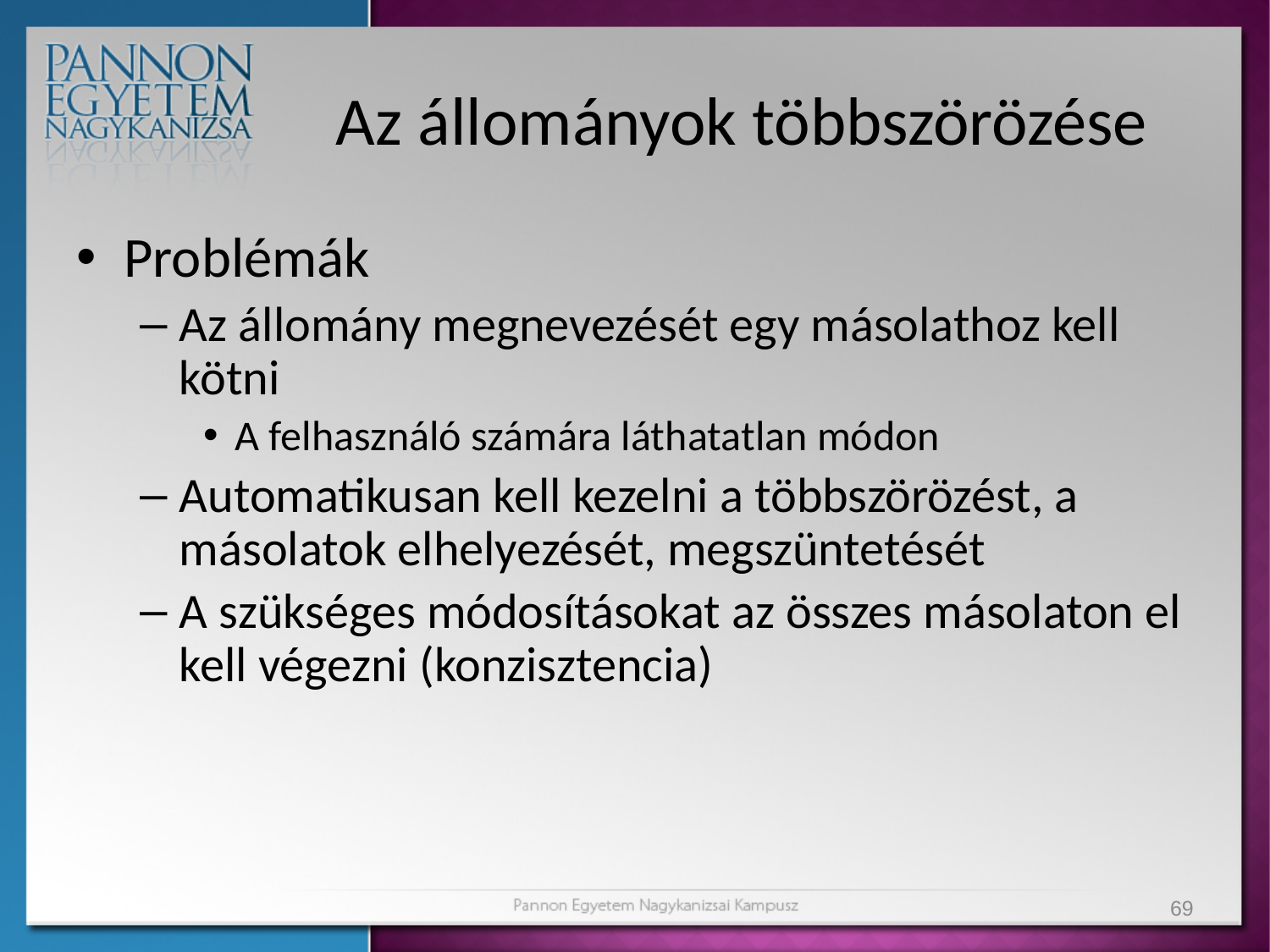

# Az állományok többszörözése
Problémák
Az állomány megnevezését egy másolathoz kell kötni
A felhasználó számára láthatatlan módon
Automatikusan kell kezelni a többszörözést, a másolatok elhelyezését, megszüntetését
A szükséges módosításokat az összes másolaton el kell végezni (konzisztencia)
69